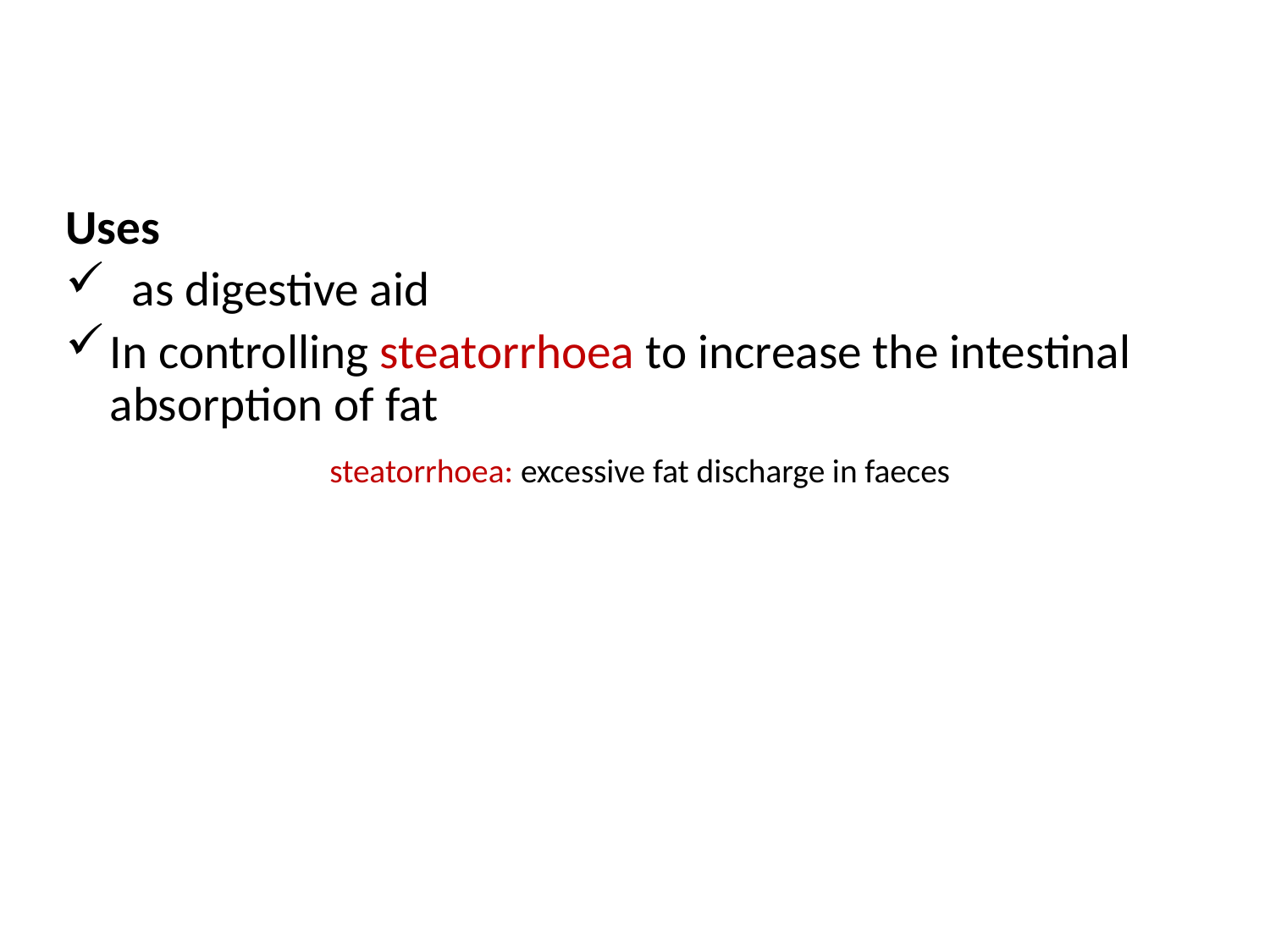

#
Uses
  as digestive aid
In controlling steatorrhoea to increase the intestinal absorption of fat
                        steatorrhoea: excessive fat discharge in faeces